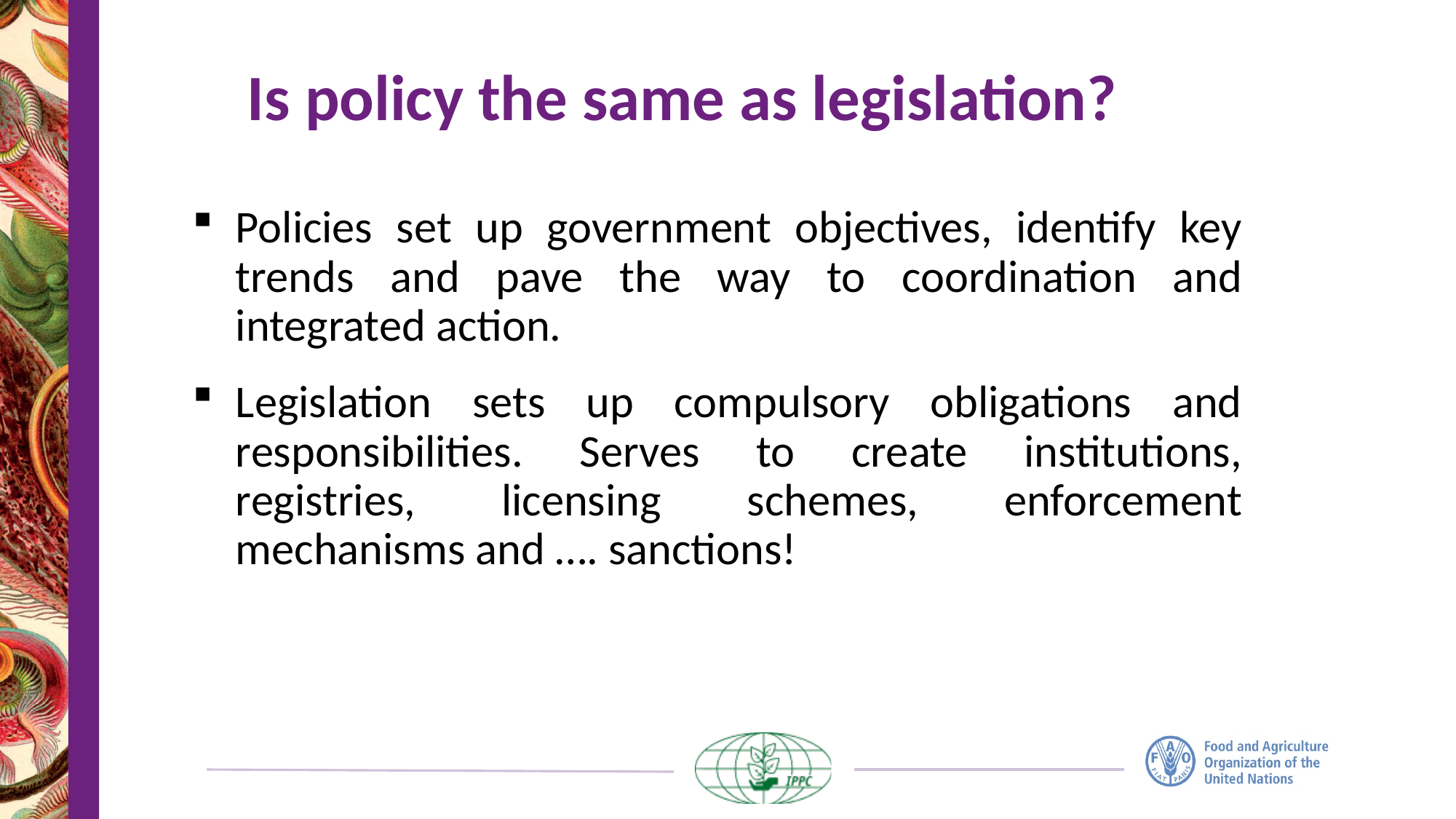

# Is policy the same as legislation?
Policies set up government objectives, identify key trends and pave the way to coordination and integrated action.
Legislation sets up compulsory obligations and responsibilities. Serves to create institutions, registries, licensing schemes, enforcement mechanisms and …. sanctions!